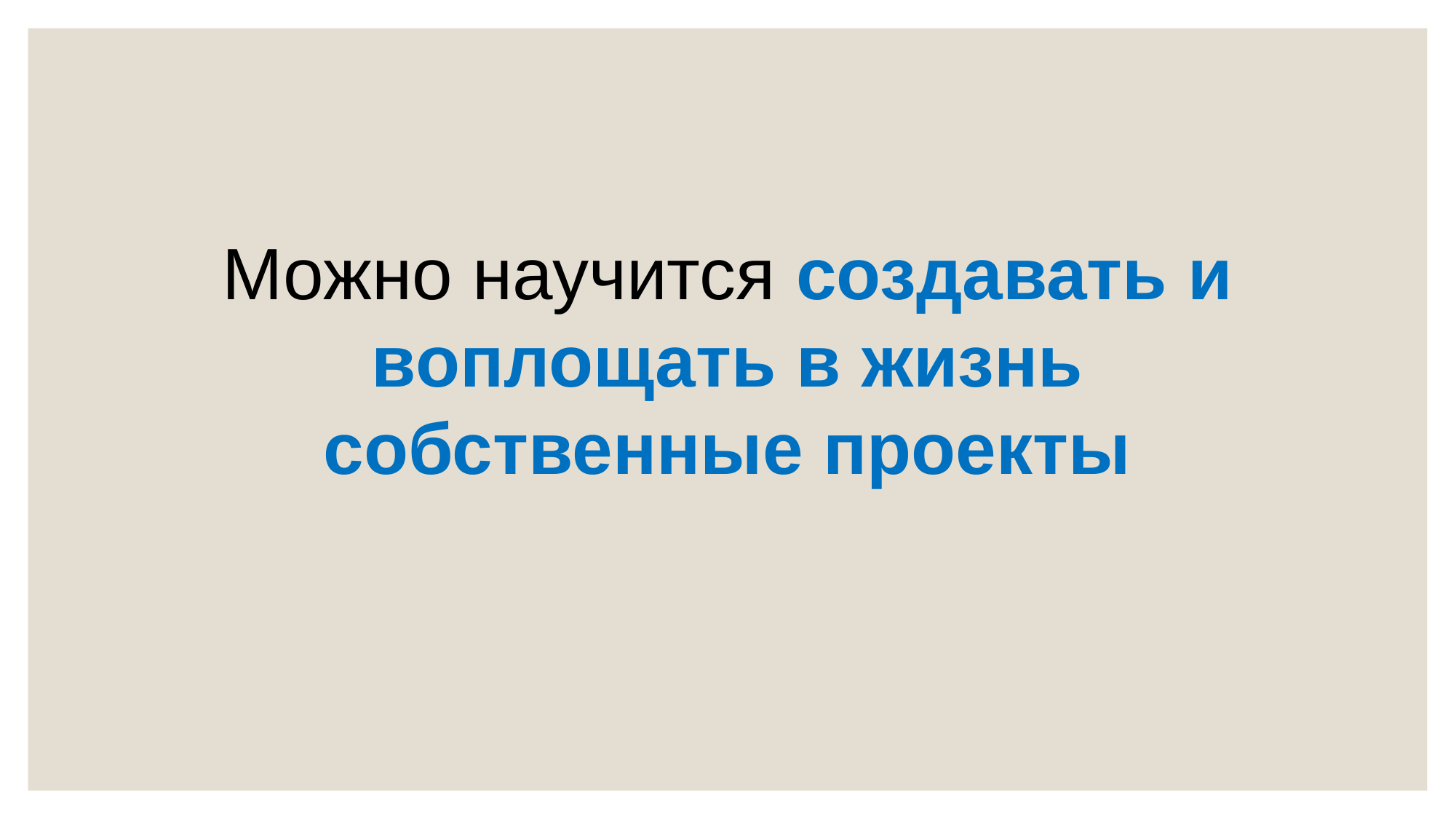

Можно научится создавать и воплощать в жизнь собственные проекты